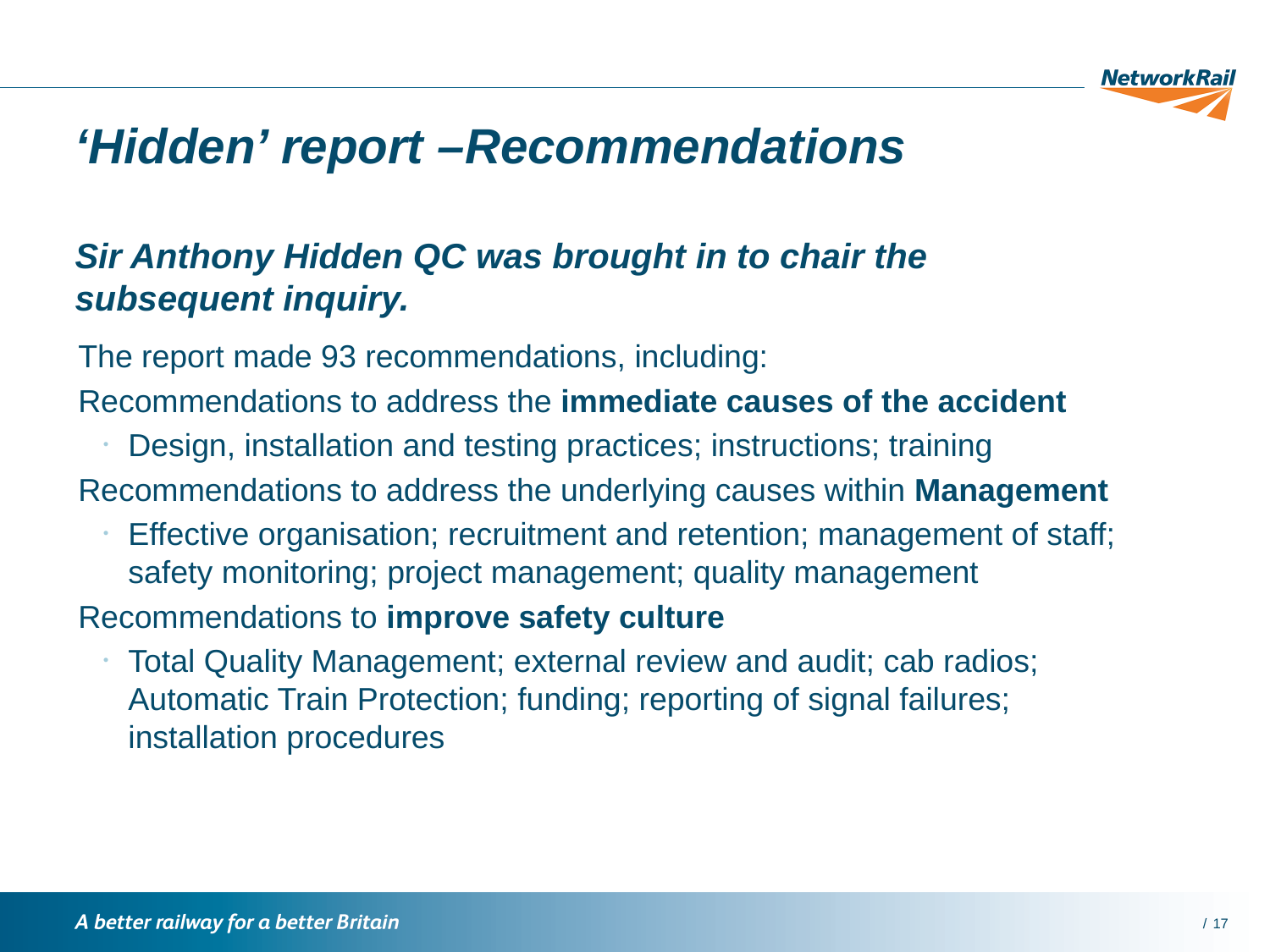

# ‘Hidden’ report –Recommendations Sir Anthony Hidden QC was brought in to chair the subsequent inquiry.
The report made 93 recommendations, including:
Recommendations to address the immediate causes of the accident
Design, installation and testing practices; instructions; training
Recommendations to address the underlying causes within Management
Effective organisation; recruitment and retention; management of staff; safety monitoring; project management; quality management
Recommendations to improve safety culture
Total Quality Management; external review and audit; cab radios; Automatic Train Protection; funding; reporting of signal failures; installation procedures
17